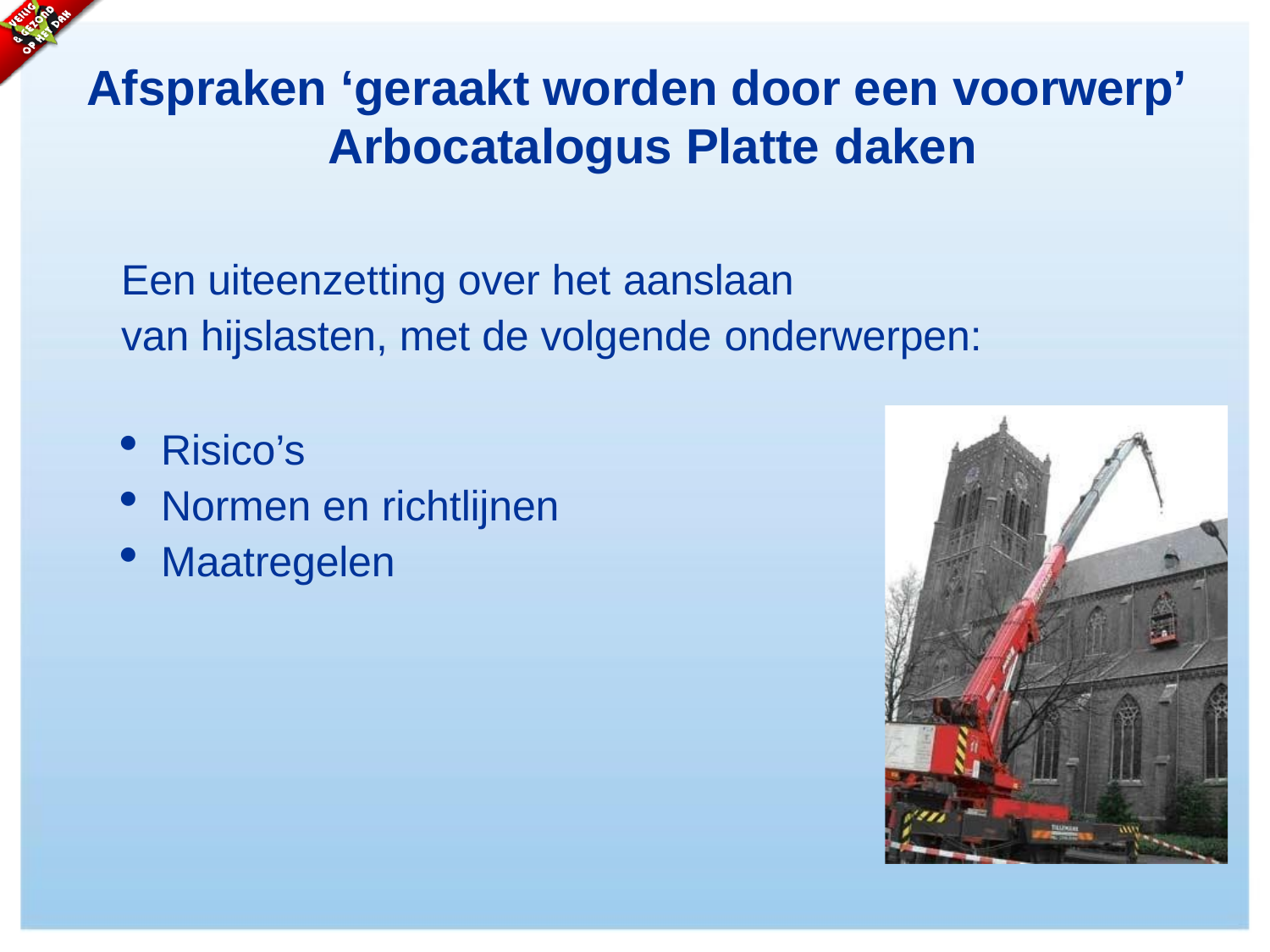

# Afspraken ‘geraakt worden door een voorwerp’  Arbocatalogus Platte daken
Een uiteenzetting over het aanslaan
van hijslasten, met de volgende onderwerpen:

Risico’s
Normen en richtlijnen
Maatregelen